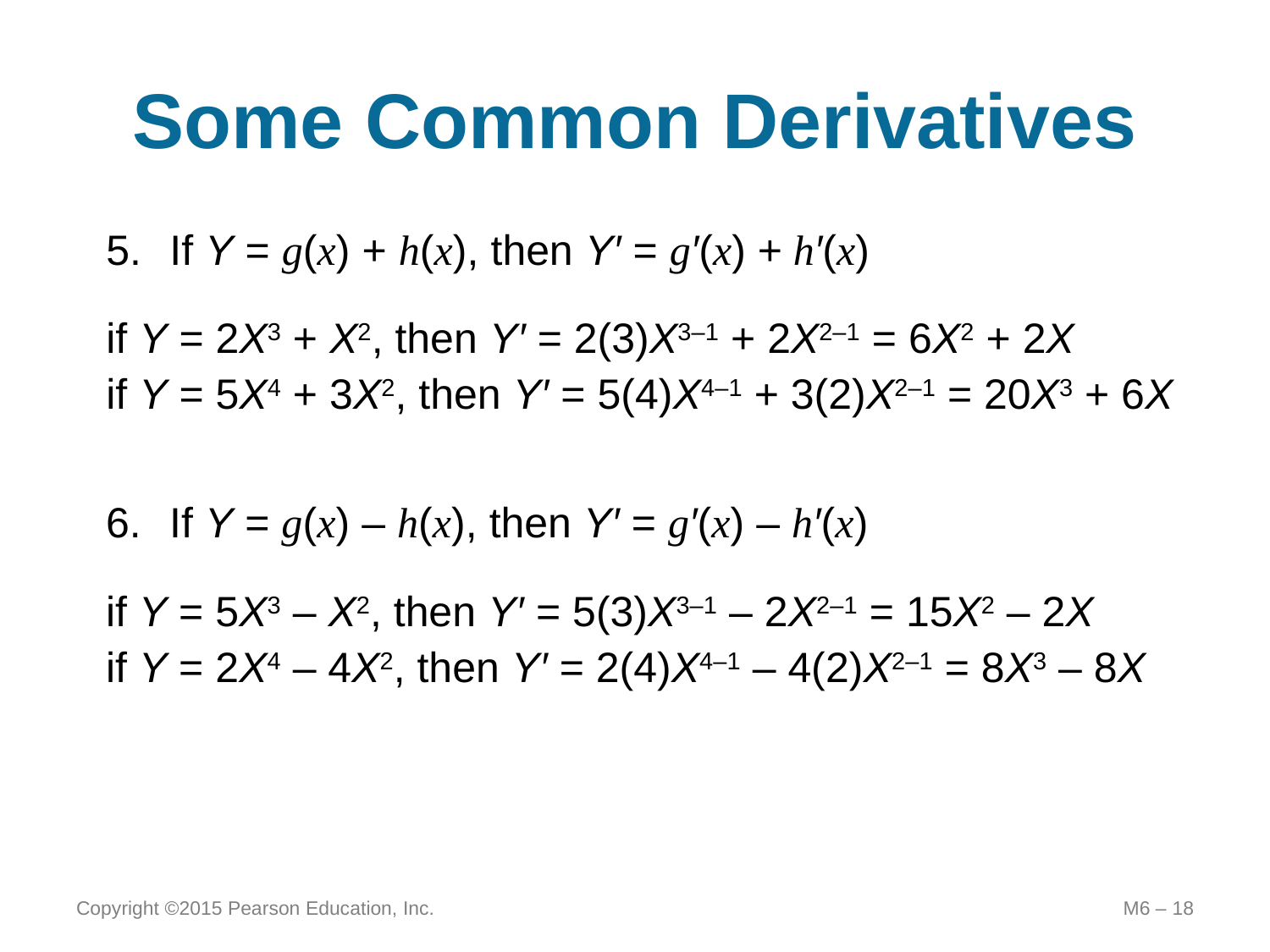

# Some Common Derivatives
If Y = g(x) + h(x), then Y′ = g′(x) + h′(x)
if Y = 2X3 + X2, then Y′ = 2(3)X3–1 + 2X2–1 = 6X2 + 2X
if Y = 5X4 + 3X2, then Y′ = 5(4)X4–1 + 3(2)X2–1 = 20X3 + 6X
If Y = g(x) – h(x), then Y′ = g′(x) – h′(x)
if Y = 5X3 – X2, then Y′ = 5(3)X3–1 – 2X2–1 = 15X2 – 2X
if Y = 2X4 – 4X2, then Y′ = 2(4)X4–1 – 4(2)X2–1 = 8X3 – 8X
Copyright ©2015 Pearson Education, Inc.
M6 – 18